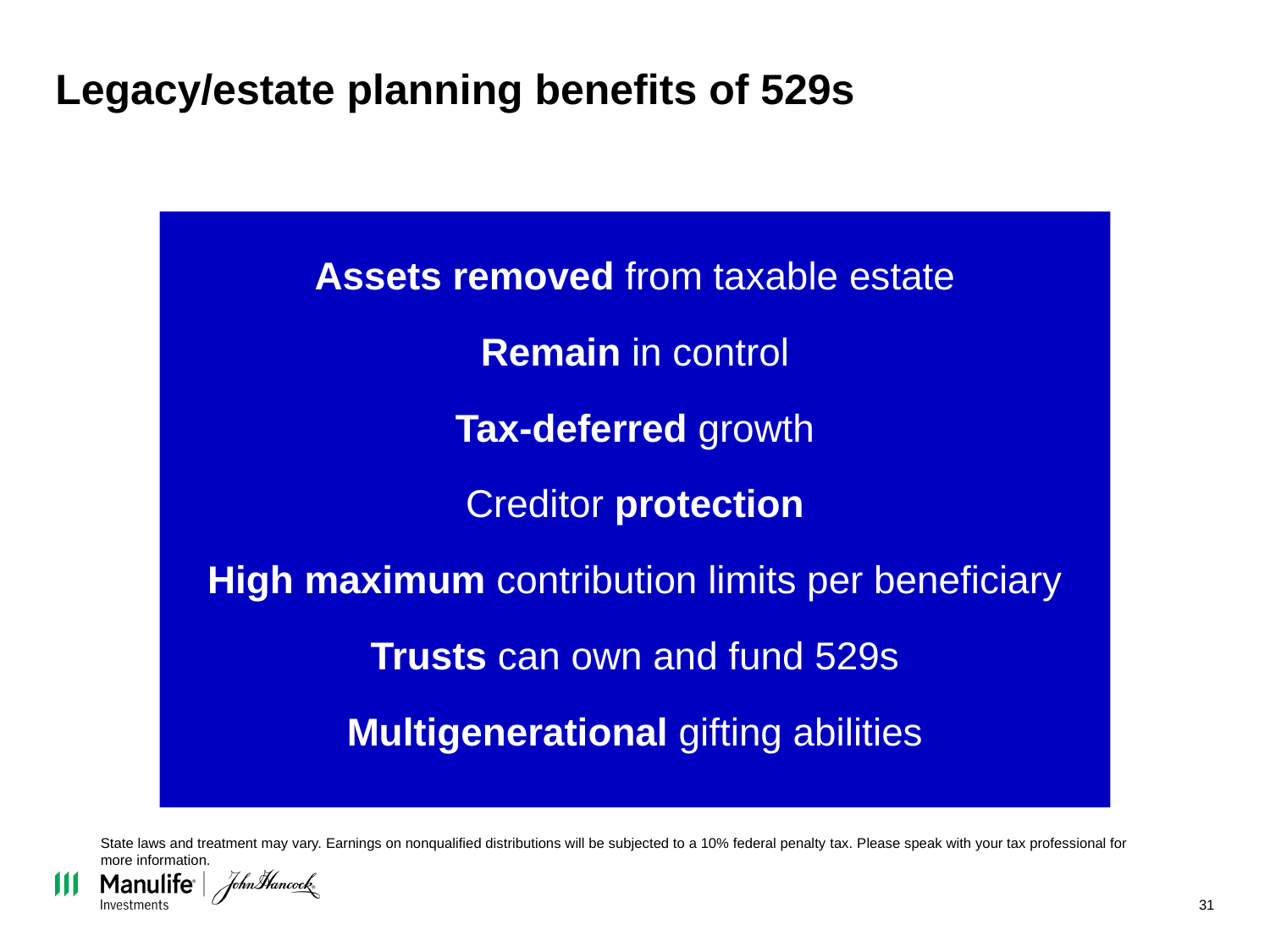

# Legacy/estate planning benefits of 529s

Assets removed from taxable estate
Remain in control
Tax-deferred growth
Creditor protection
High maximum contribution limits per beneficiary
Trusts can own and fund 529s
Multigenerational gifting abilities
State laws and treatment may vary. Earnings on nonqualified distributions will be subjected to a 10% federal penalty tax. Please speak with your tax professional for
more information.
31
THIS MATERIAL IS FOR INSTITUTIONAL/BROKER-DEALER USE ONLY. NOT FOR DISTRIBUTION OR USE WITH THE PUBLIC.